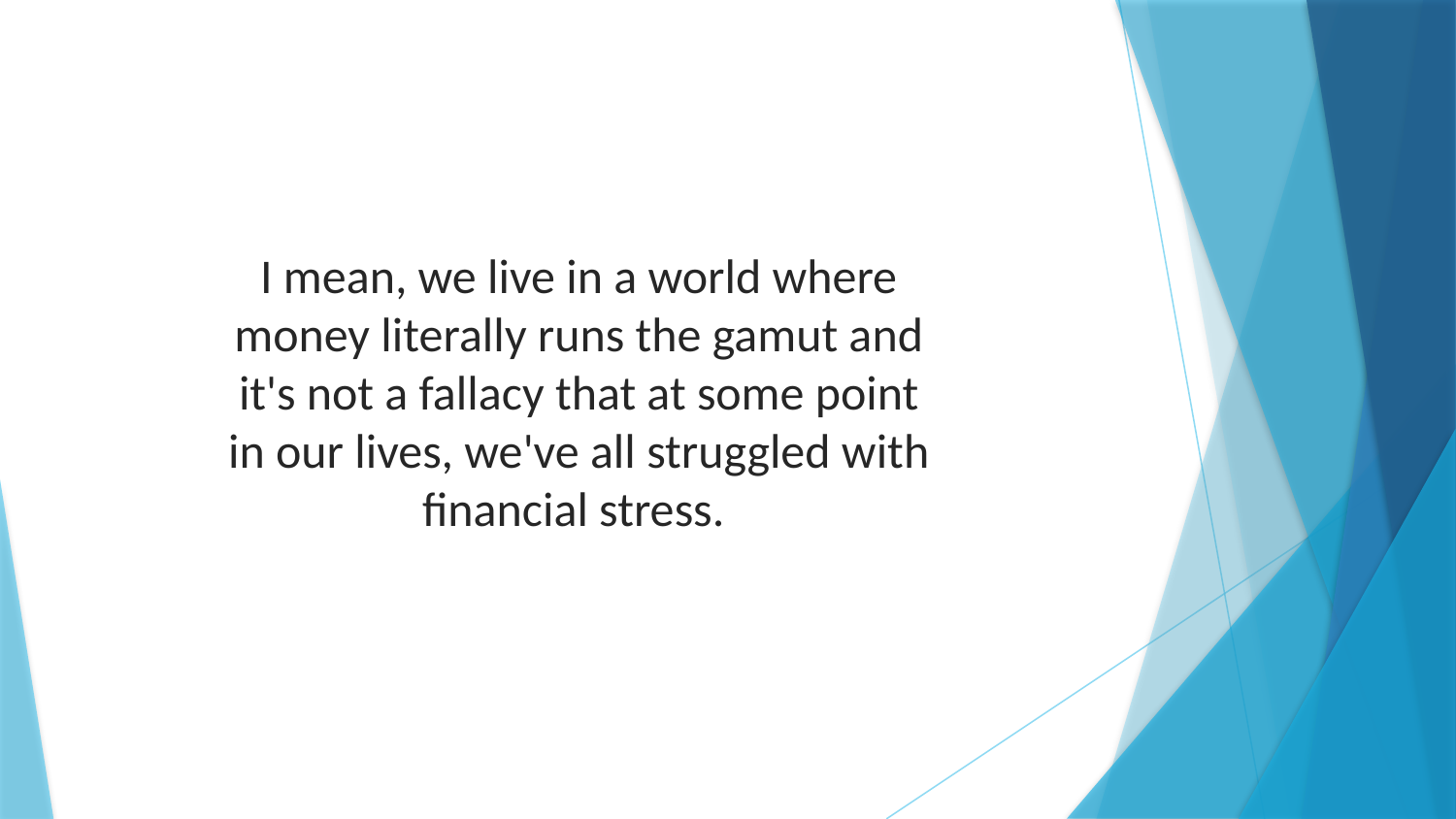

I mean, we live in a world where money literally runs the gamut and it's not a fallacy that at some point in our lives, we've all struggled with financial stress.